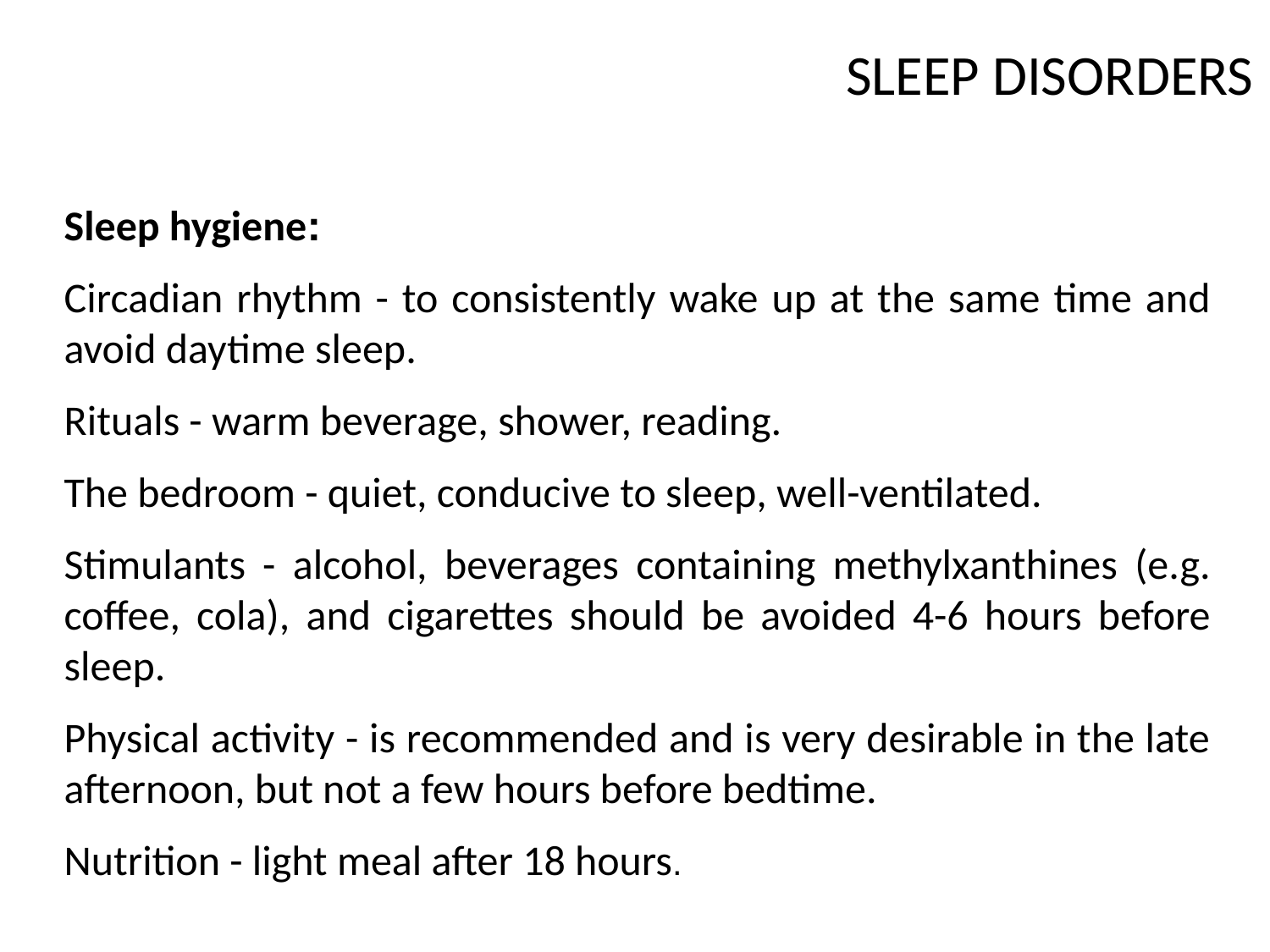

SLEEP DISORDERS
#
Sleep hygiene:
Circadian rhythm - to consistently wake up at the same time and avoid daytime sleep.
Rituals - warm beverage, shower, reading.
The bedroom - quiet, conducive to sleep, well-ventilated.
Stimulants - alcohol, beverages containing methylxanthines (e.g. coffee, cola), and cigarettes should be avoided 4-6 hours before sleep.
Physical activity - is recommended and is very desirable in the late afternoon, but not a few hours before bedtime.
Nutrition - light meal after 18 hours.